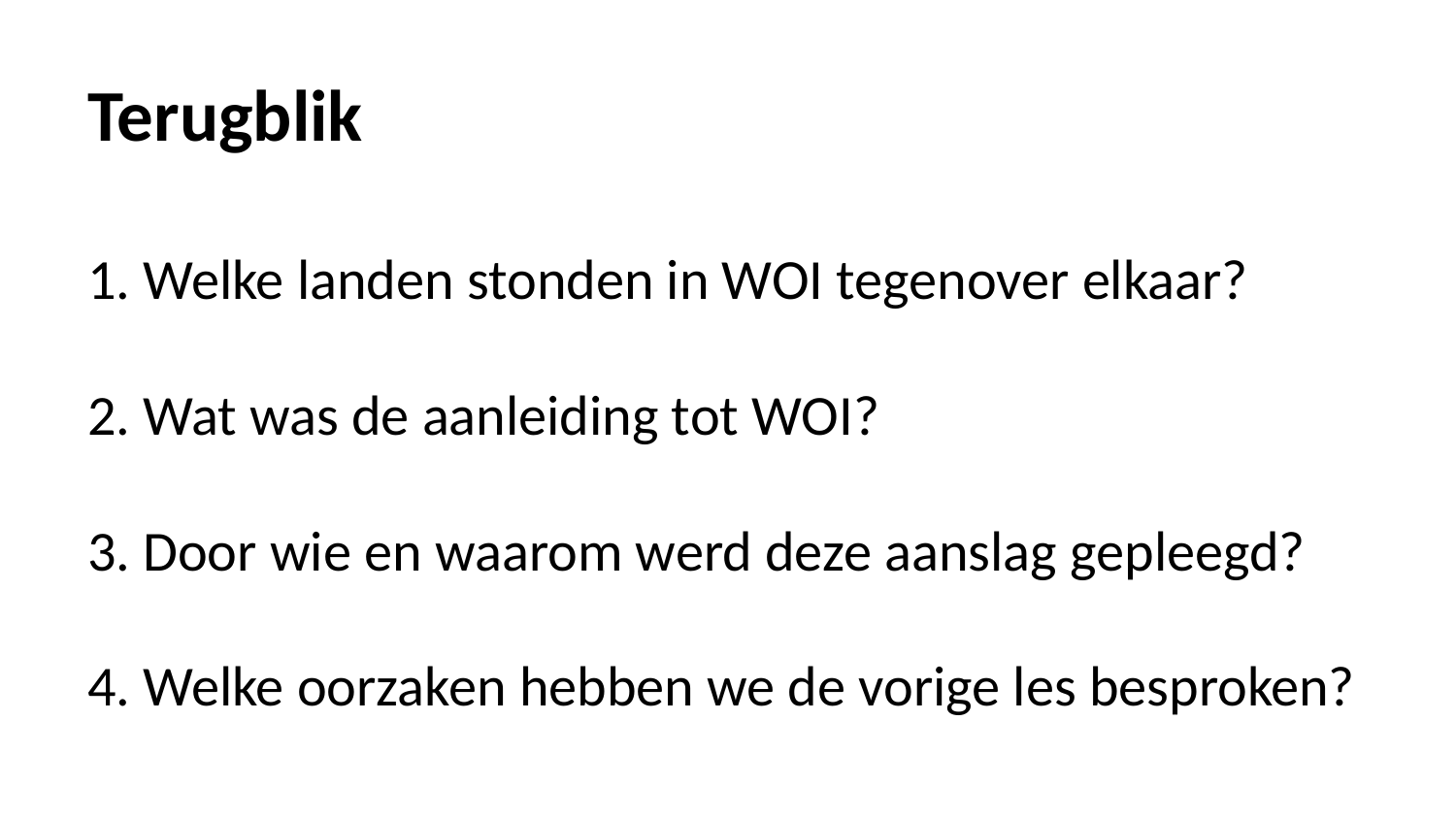

# Terugblik 1. Welke landen stonden in WOI tegenover elkaar? 2. Wat was de aanleiding tot WOI? 3. Door wie en waarom werd deze aanslag gepleegd? 4. Welke oorzaken hebben we de vorige les besproken?